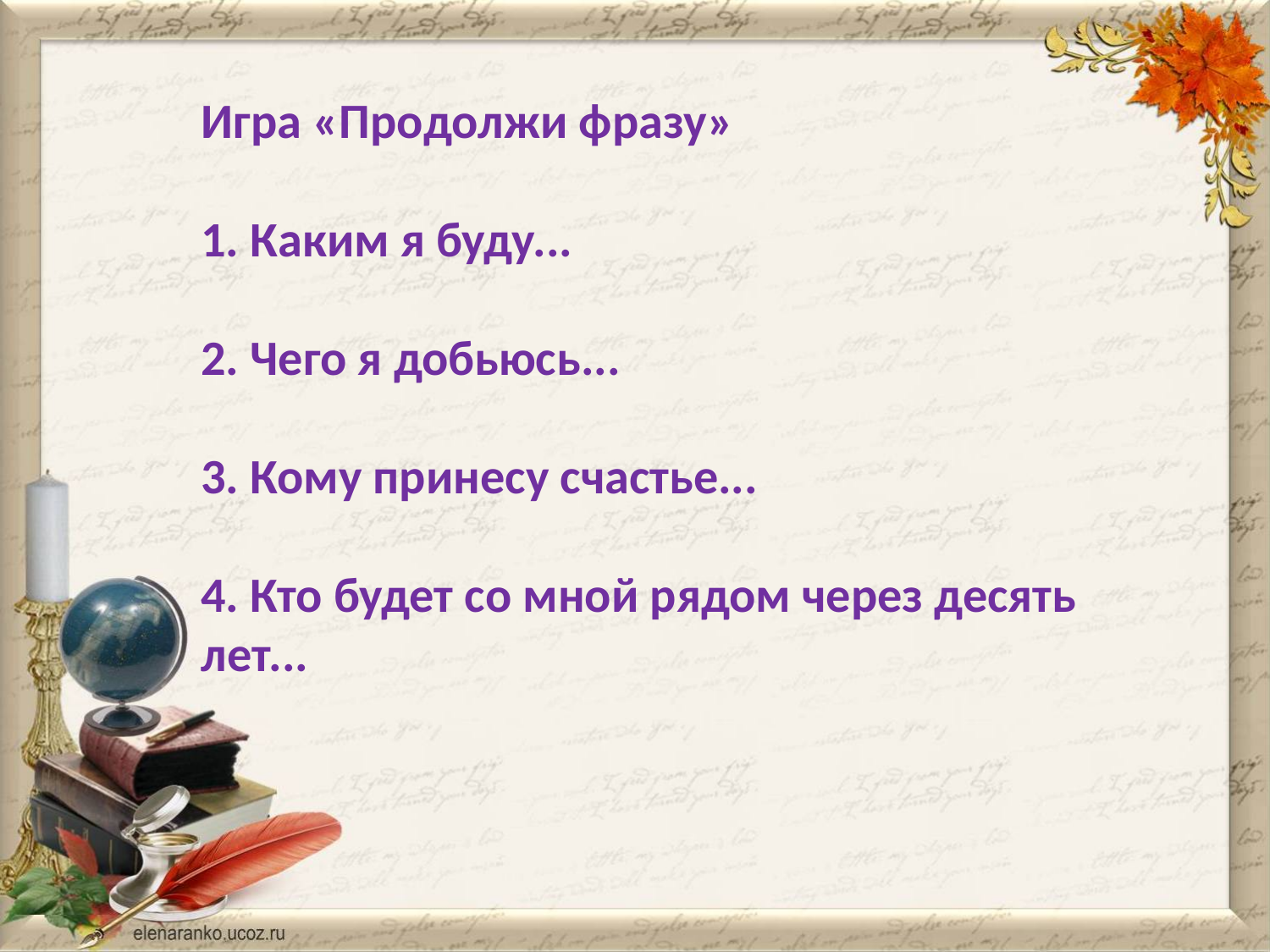

#
Игра «Продолжи фразу»
1. Каким я буду...
2. Чего я добьюсь...
3. Кому принесу счастье...
4. Кто будет со мной рядом через десять лет...